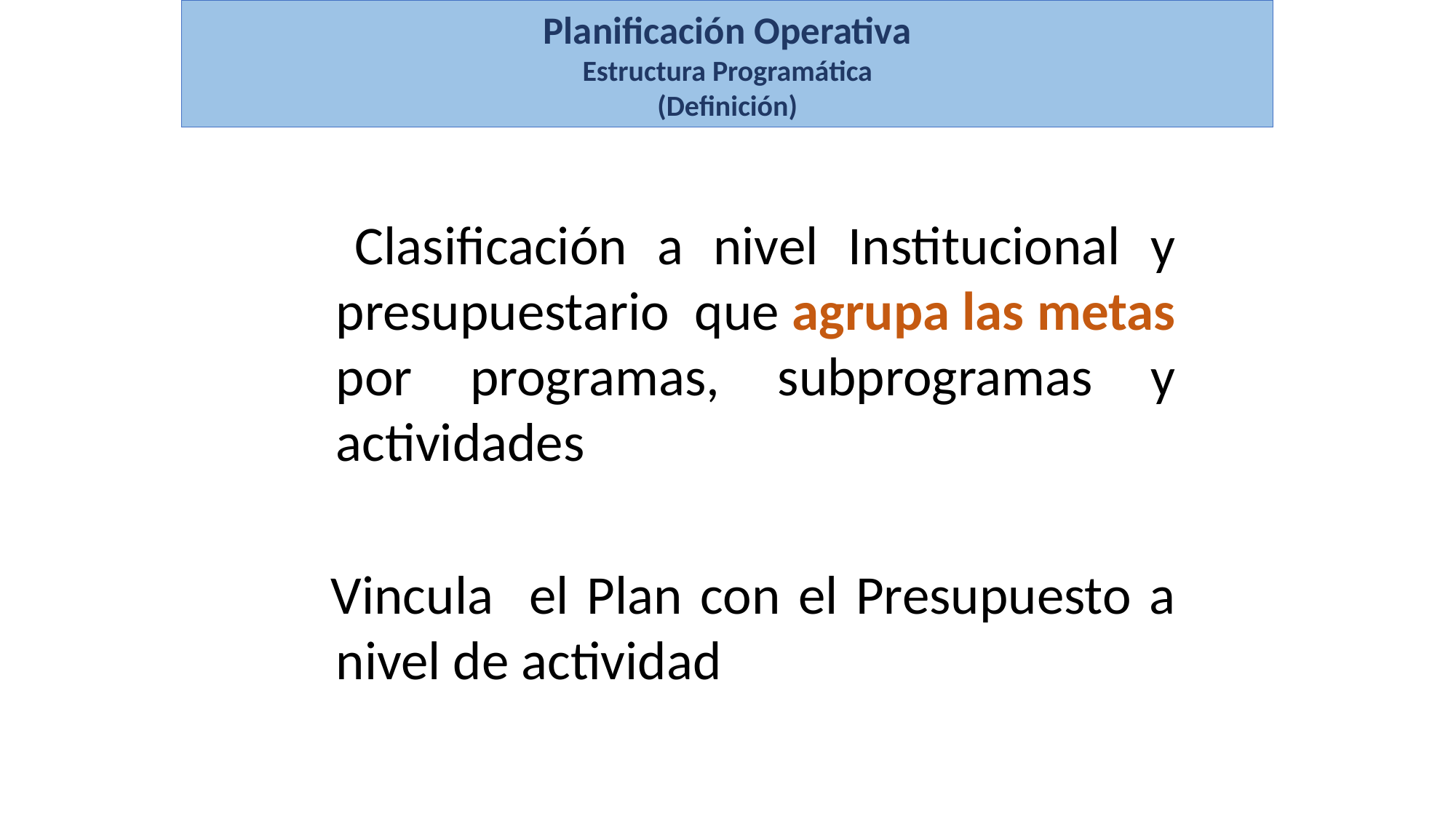

Planificación Operativa
Estructura Programática
(Definición)
  Clasificación a nivel Institucional y presupuestario  que agrupa las metas por programas, subprogramas y actividades

  Vincula  el Plan con el Presupuesto a nivel de actividad